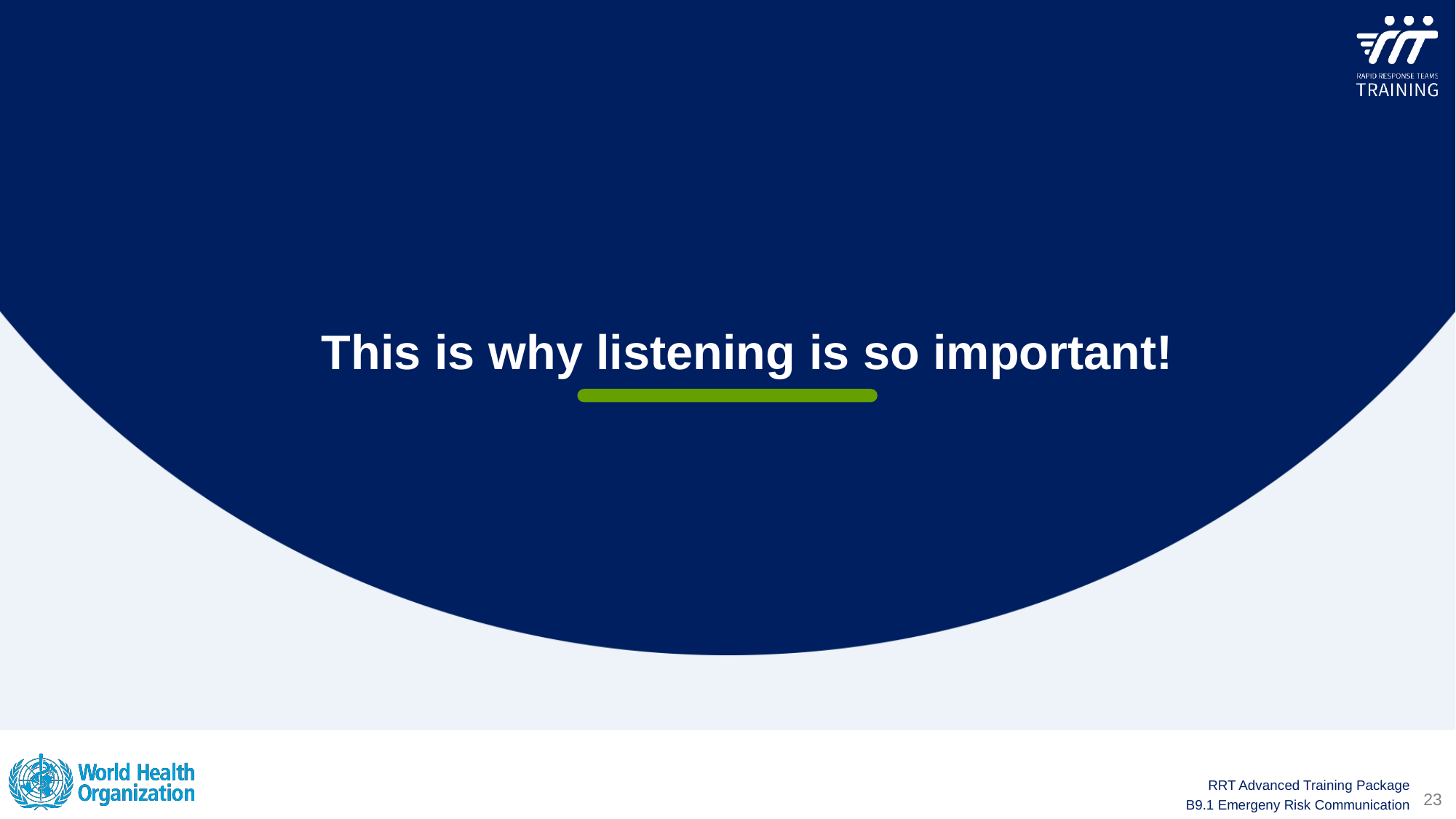

This is why listening is so important!